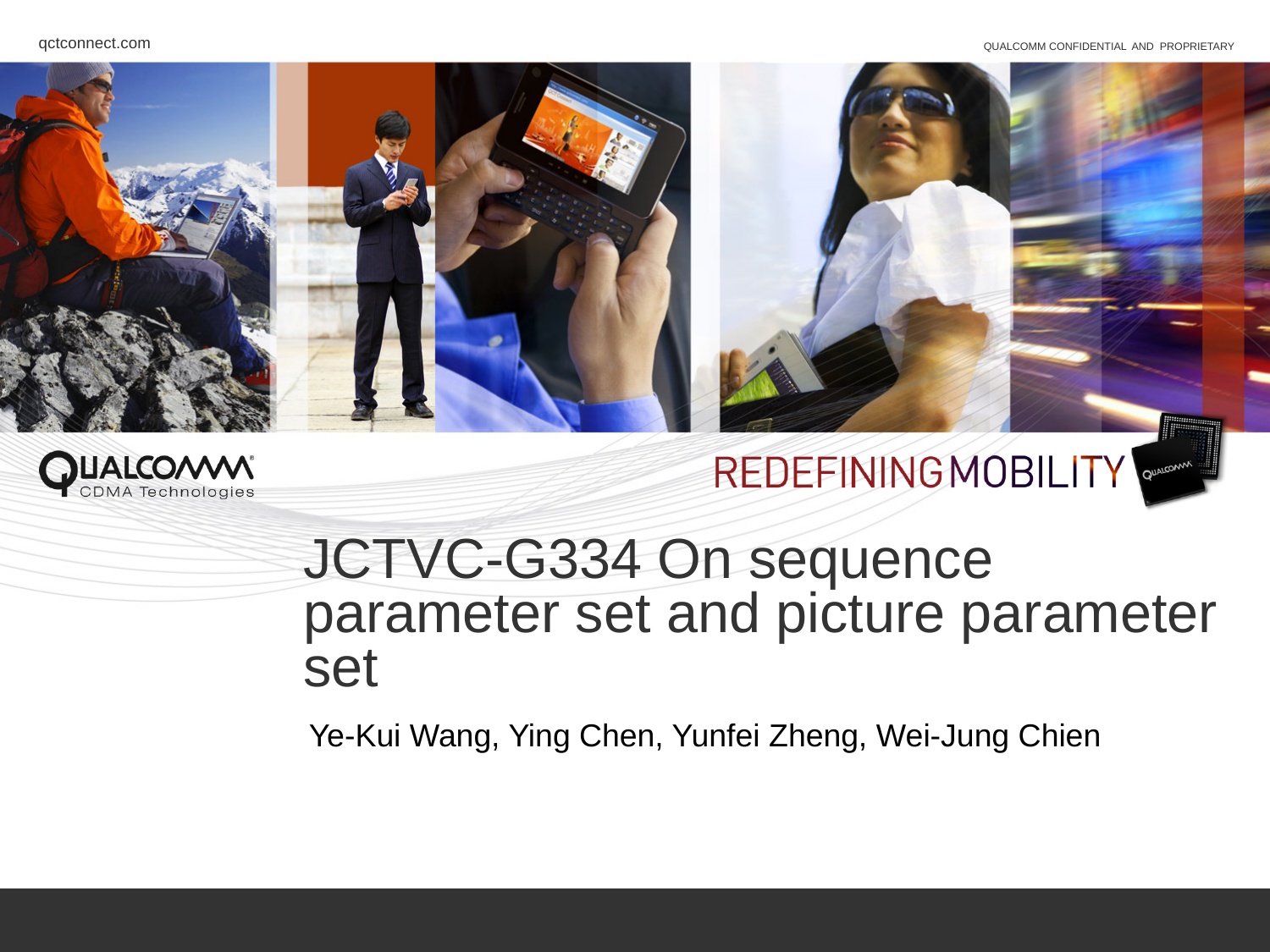

# JCTVC-G334 On sequence parameter set and picture parameter set
Ye-Kui Wang, Ying Chen, Yunfei Zheng, Wei-Jung Chien